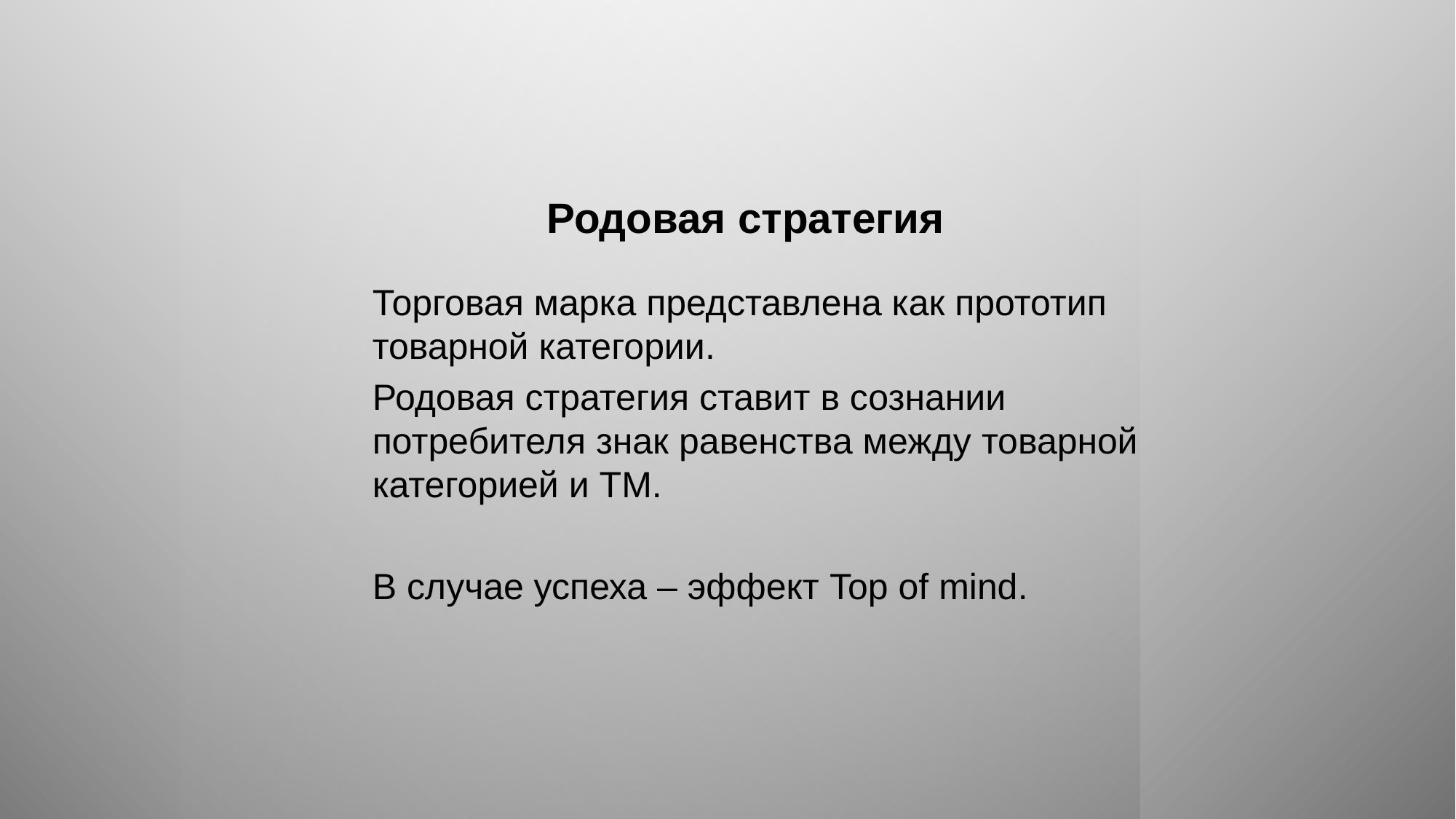

# Родовая стратегия
Торговая марка представлена как прототип товарной категории.
Родовая стратегия ставит в сознании потребителя знак равенства между товарной категорией и ТМ.

В случае успеха – эффект Top of mind.